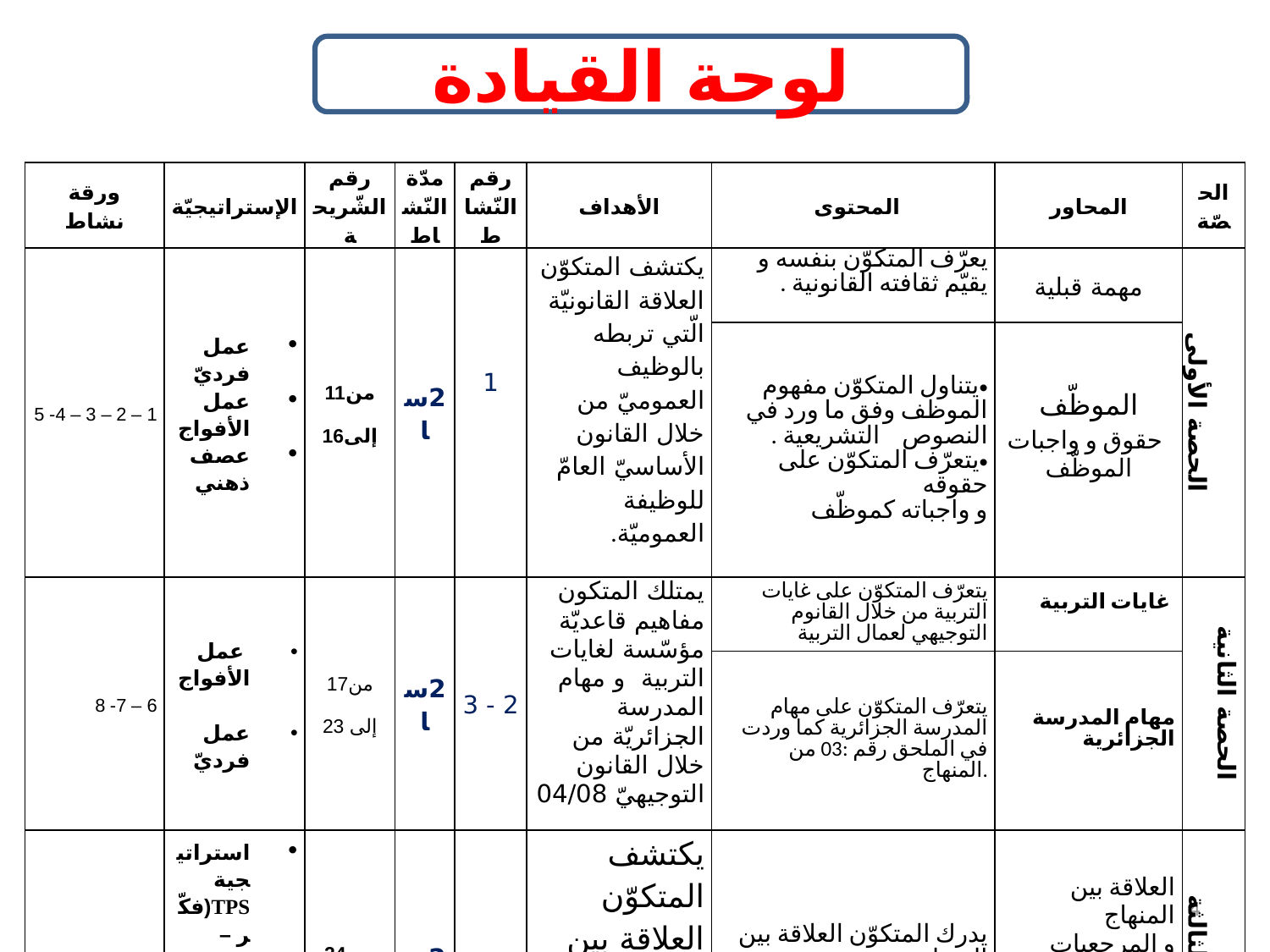

لوحة القيادة
| ورقة نشاط | الإستراتيجيّة | رقم الشّريحة | مدّة النّشاط | رقم النّشاط | الأهداف | المحتوى | المحاور | الحصّة |
| --- | --- | --- | --- | --- | --- | --- | --- | --- |
| 1 – 2 – 3 – 4- 5 | عمل فرديّ عمل الأفواج عصف ذهني | من11 إلى16 | 2سا | 1 | يكتشف المتكوّن العلاقة القانونيّة الّتي تربطه بالوظيف العموميّ من خلال القانون الأساسيّ العامّ للوظيفة العموميّة. | يعرّف المتكوّن بنفسه و يقيّم ثقافته القانونية . | مهمة قبلية | الحصة الأولى |
|  |  |  |  |  |  | يتناول المتكوّن مفهوم الموظف وفق ما ورد في النصوص التشريعية . يتعرّف المتكوّن على حقوقه و واجباته كموظّف | الموظّف حقوق و واجبات الموظّف |  |
| 6 – 7- 8 | عمل الأفواج عمل فرديّ | من17 إلى 23 | 2سا | 2 - 3 | يمتلك المتكون مفاهيم قاعديّة مؤسّسة لغايات التربية و مهام المدرسة الجزائريّة من خلال القانون التوجيهيّ 04/08 | يتعرّف المتكوّن على غايات التربية من خلال القانوم التوجيهي لعمال التربية | غايات التربية | الحصة الثانية |
|  |  |  |  |  |  | يتعرّف المتكوّن على مهام المدرسة الجزائرية كما وردت في الملحق رقم :03 من المنهاج. | مهام المدرسة الجزائرية |  |
| 9 - 10 | استراتيجية TPS(فكّر – زاوج – شارك) عمل فردي معرض التجوال | من24 إلى26 | 2سا | 3 | يكتشف المتكوّن العلاقة بين المرجعيات القانونية والمناهج. | يدرك المتكوّن العلاقة بين المنهاج و القانون التوجيهي لعمال التربية 04/08 | العلاقة بين المنهاج و المرجعيات القانونية ( القانون التوجيهي لعمال التربية 04/08 | الحصة الثالثة |

4